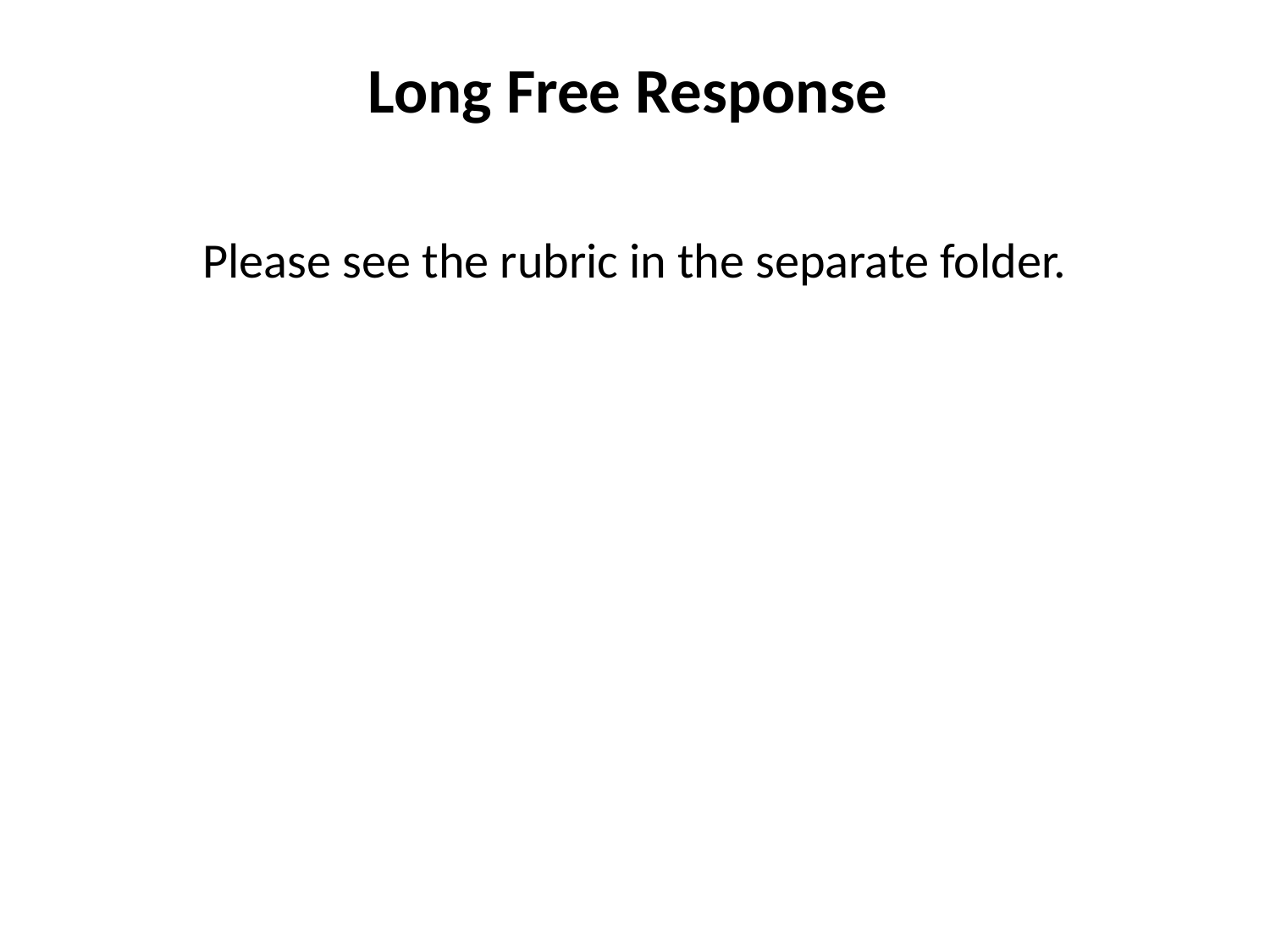

# Long Free Response
Please see the rubric in the separate folder.